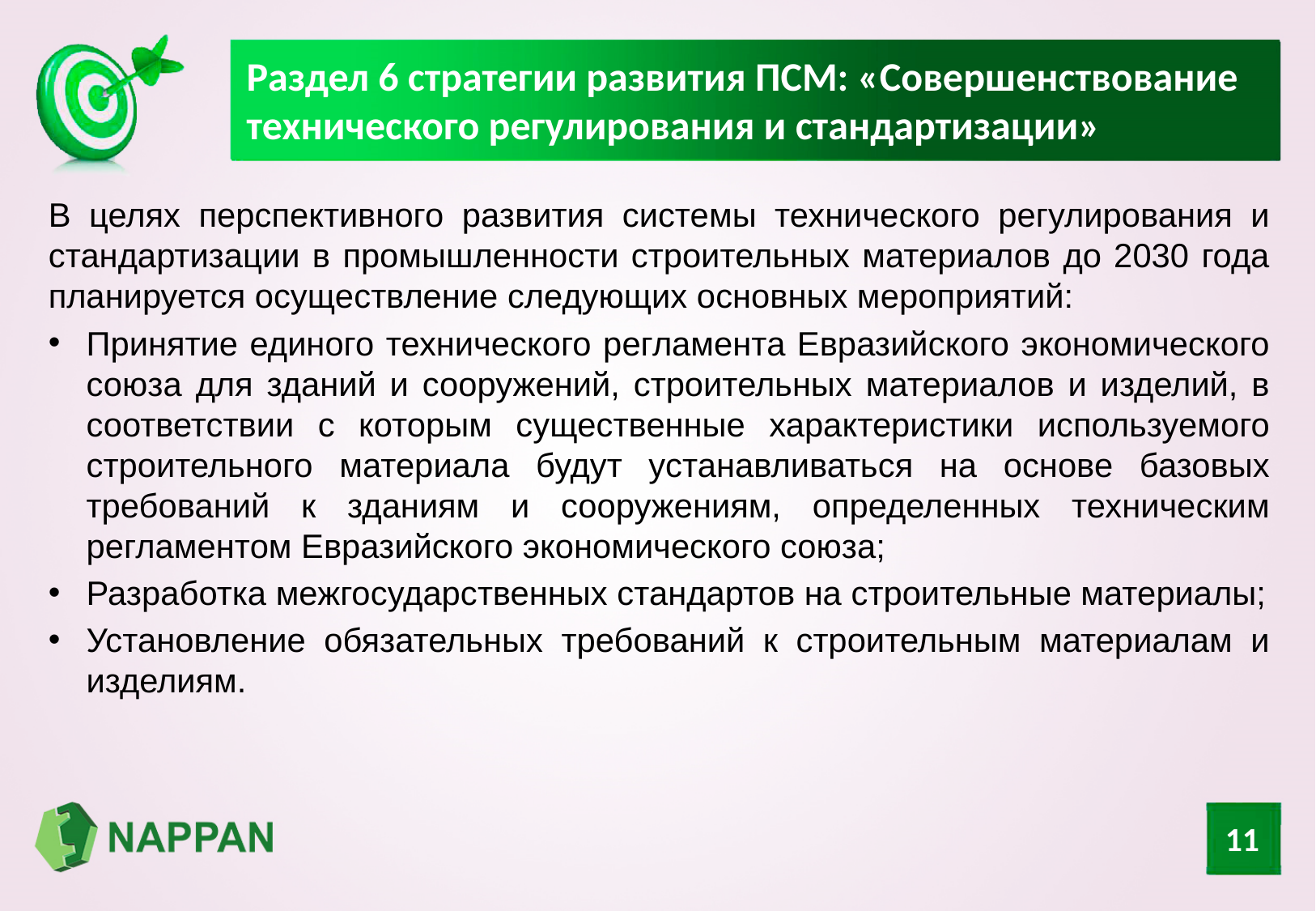

# Раздел 6 стратегии развития ПСМ: «Совершенствование технического регулирования и стандартизации»
В целях перспективного развития системы технического регулирования и стандартизации в промышленности строительных материалов до 2030 года планируется осуществление следующих основных мероприятий:
Принятие единого технического регламента Евразийского экономического союза для зданий и сооружений, строительных материалов и изделий, в соответствии с которым существенные характеристики используемого строительного материала будут устанавливаться на основе базовых требований к зданиям и сооружениям, определенных техническим регламентом Евразийского экономического союза;
Разработка межгосударственных стандартов на строительные материалы;
Установление обязательных требований к строительным материалам и изделиям.
11